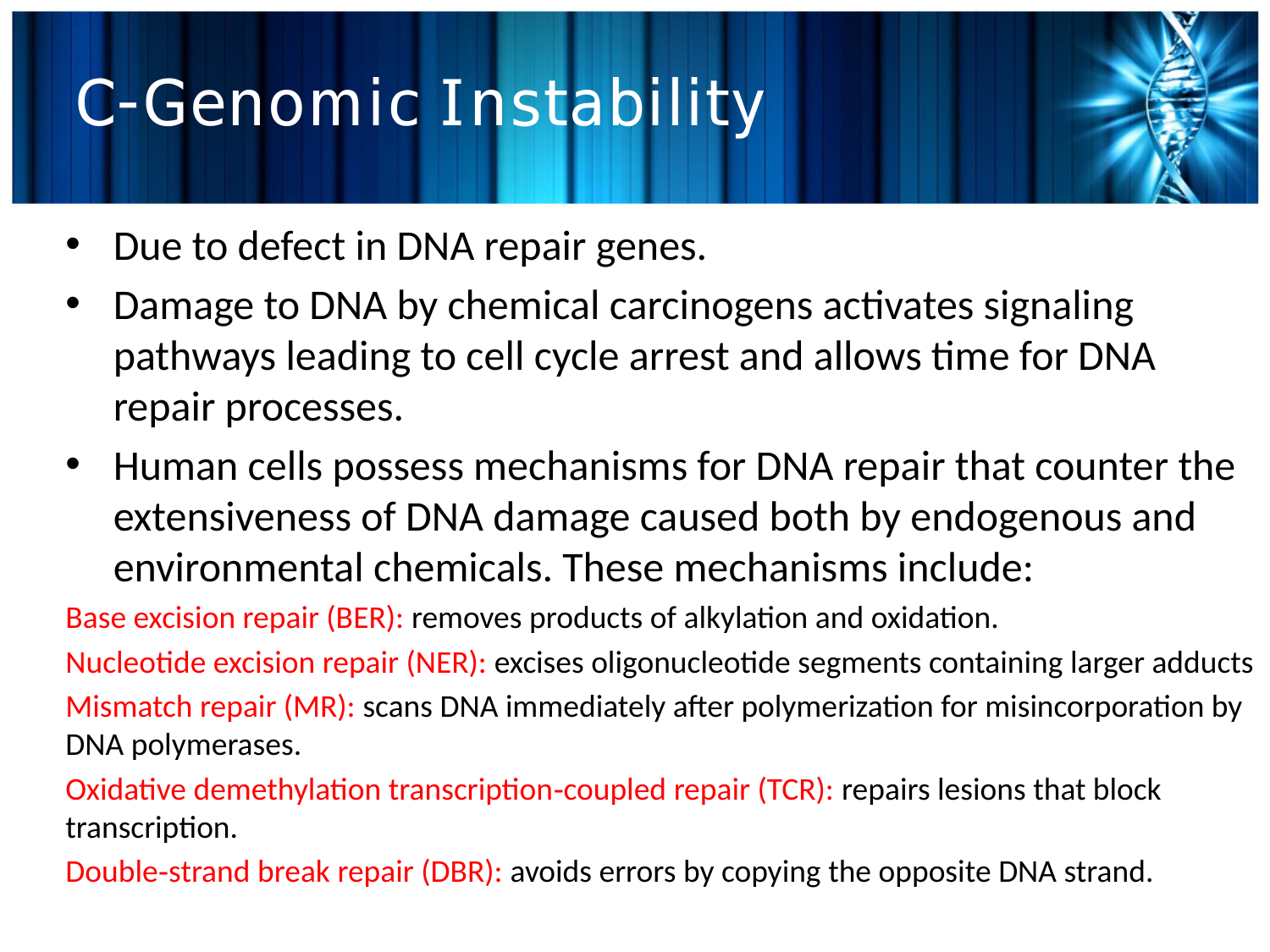

# C-Genomic Instability
Due to defect in DNA repair genes.
Damage to DNA by chemical carcinogens activates signaling pathways leading to cell cycle arrest and allows time for DNA repair processes.
Human cells possess mechanisms for DNA repair that counter the extensiveness of DNA damage caused both by endogenous and environmental chemicals. These mechanisms include:
Base excision repair (BER): removes products of alkylation and oxidation.
Nucleotide excision repair (NER): excises oligonucleotide segments containing larger adducts
Mismatch repair (MR): scans DNA immediately after polymerization for misincorporation by DNA polymerases.
Oxidative demethylation transcription‐coupled repair (TCR): repairs lesions that block transcription.
Double‐strand break repair (DBR): avoids errors by copying the opposite DNA strand.